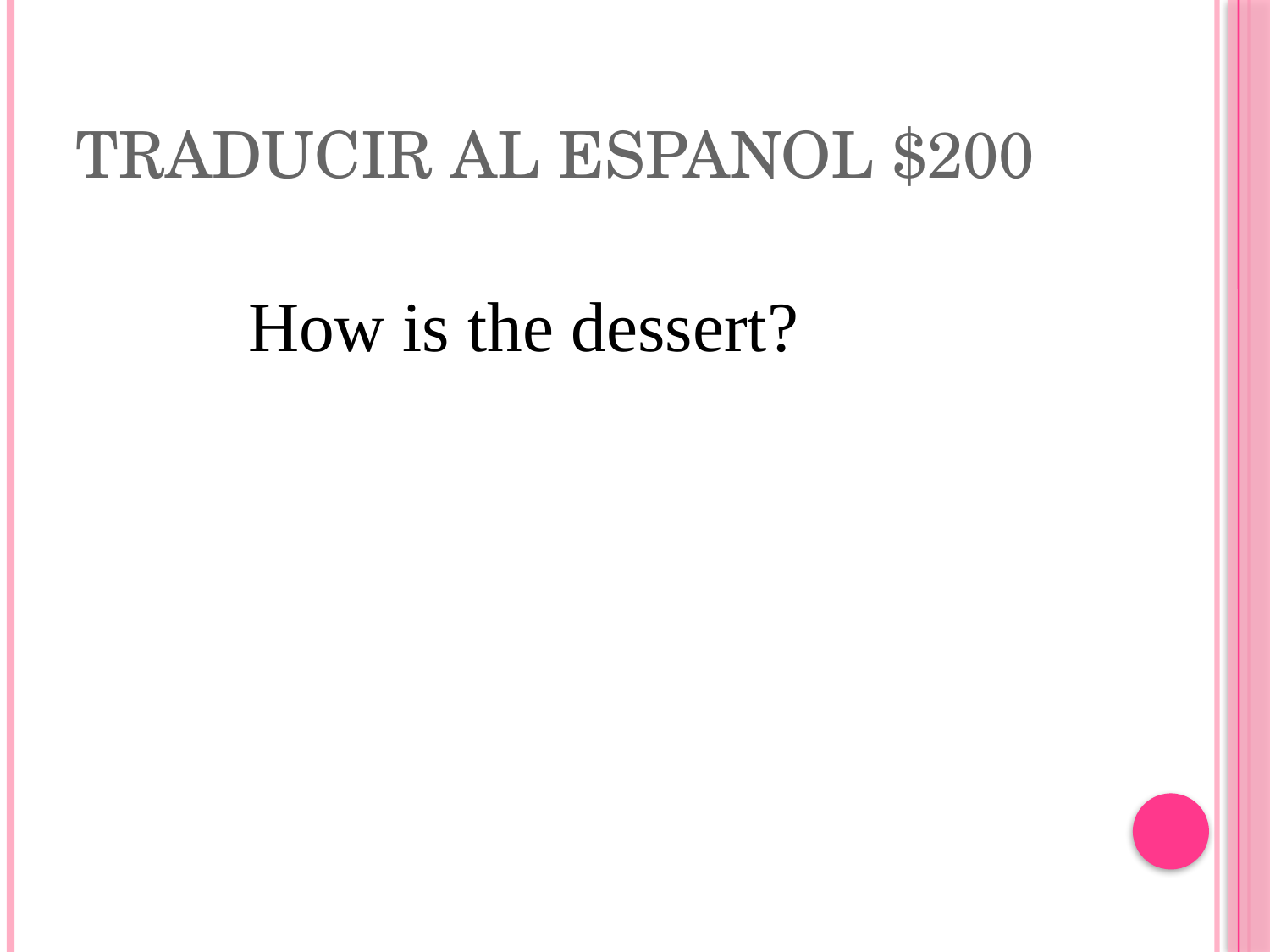

# Traducir al Espanol $200
How is the dessert?